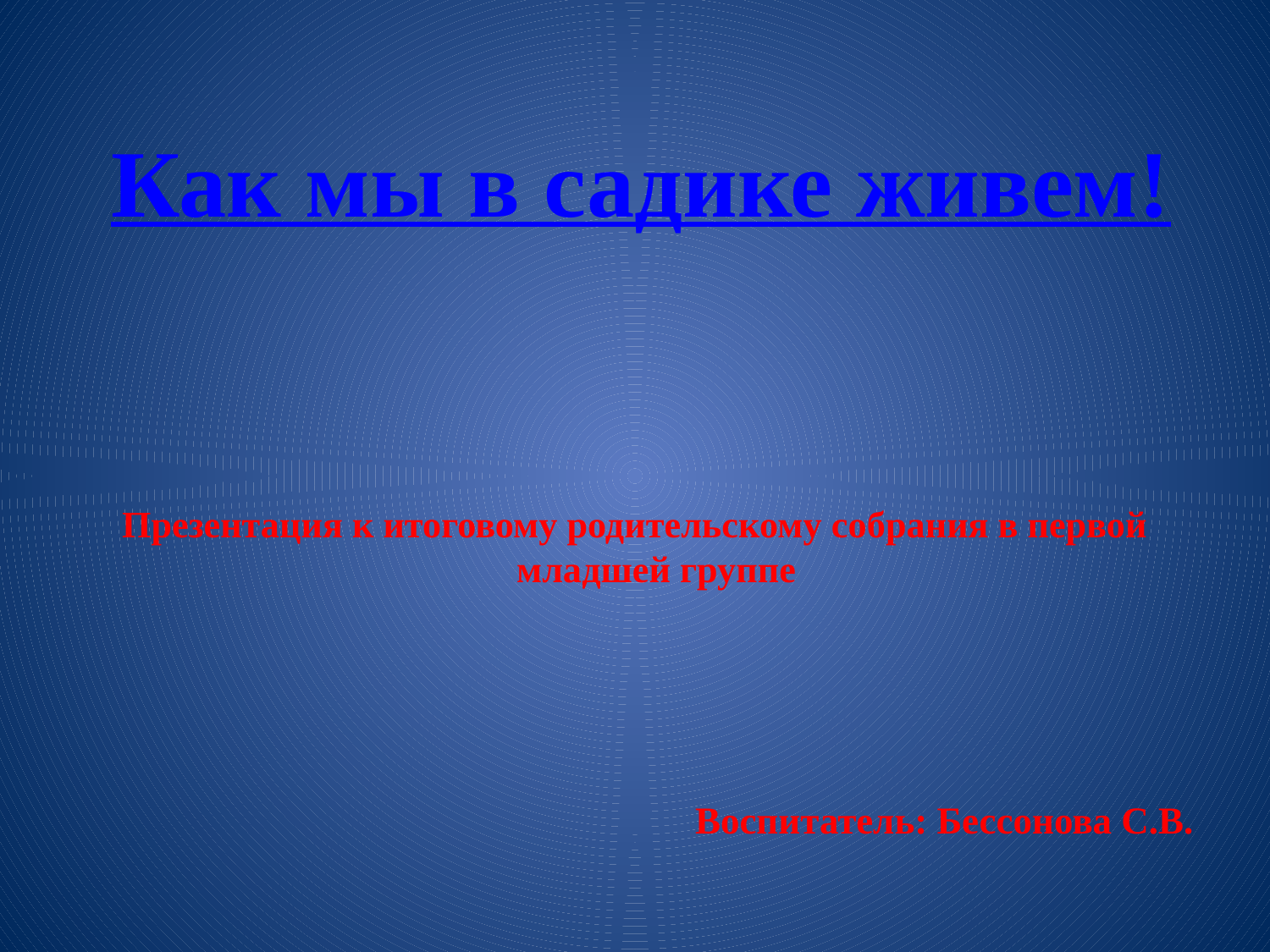

# Как мы в садике живем!

Презентация к итоговому родительскому собрания в первой младшей группе

Воспитатель: Бессонова С.В.